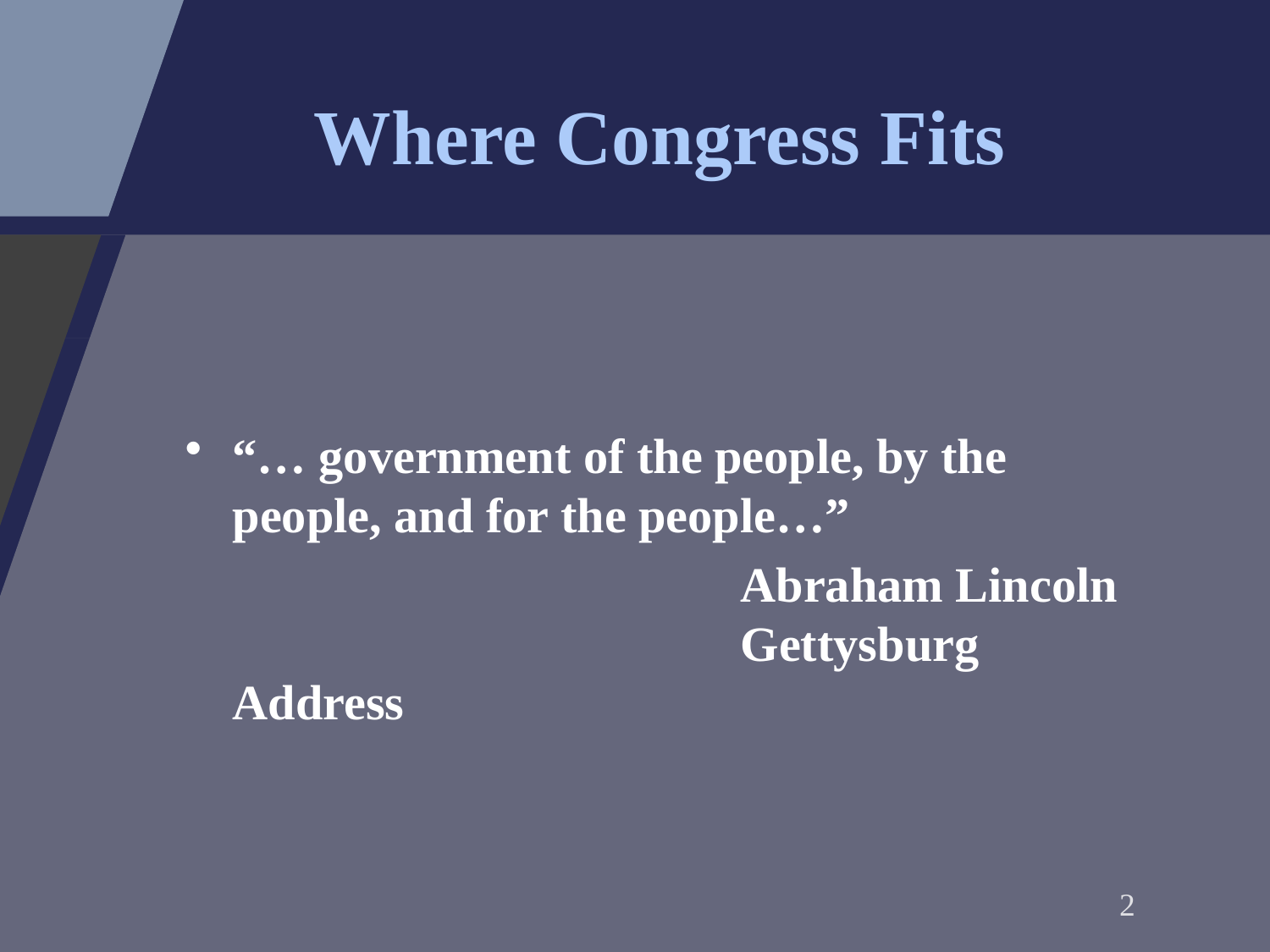

# Where Congress Fits

“… government of the people, by the people, and for the people…”
					Abraham Lincoln					Gettysburg Address
2